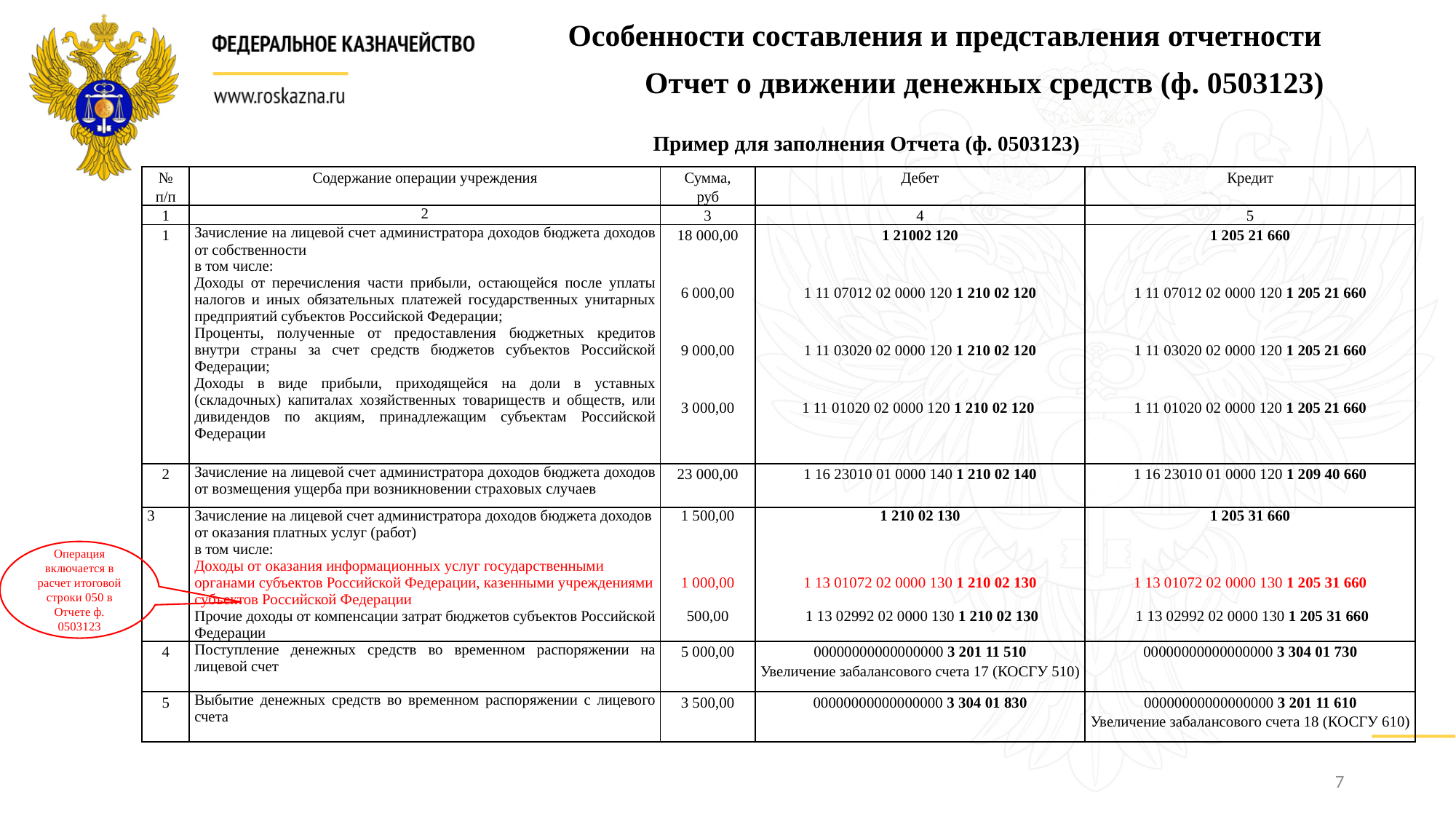

Особенности составления и представления отчетности
Отчет о движении денежных средств (ф. 0503123)
Пример для заполнения Отчета (ф. 0503123)
| № п/п | Содержание операции учреждения | Сумма, руб | Дебет | Кредит |
| --- | --- | --- | --- | --- |
| 1 | 2 | 3 | 4 | 5 |
| 1 | Зачисление на лицевой счет администратора доходов бюджета доходов от собственности в том числе: Доходы от перечисления части прибыли, остающейся после уплаты налогов и иных обязательных платежей государственных унитарных предприятий субъектов Российской Федерации; Проценты, полученные от предоставления бюджетных кредитов внутри страны за счет средств бюджетов субъектов Российской Федерации; Доходы в виде прибыли, приходящейся на доли в уставных (складочных) капиталах хозяйственных товариществ и обществ, или дивидендов по акциям, принадлежащим субъектам Российской Федерации | 18 000,00     6 000,00   9 000,00     3 000,00 | 1 21002 120     1 11 07012 02 0000 120 1 210 02 120     1 11 03020 02 0000 120 1 210 02 120     1 11 01020 02 0000 120 1 210 02 120 | 1 205 21 660     1 11 07012 02 0000 120 1 205 21 660     1 11 03020 02 0000 120 1 205 21 660     1 11 01020 02 0000 120 1 205 21 660 |
| 2 | Зачисление на лицевой счет администратора доходов бюджета доходов от возмещения ущерба при возникновении страховых случаев | 23 000,00 | 1 16 23010 01 0000 140 1 210 02 140 | 1 16 23010 01 0000 120 1 209 40 660 |
| 3 | Зачисление на лицевой счет администратора доходов бюджета доходов от оказания платных услуг (работ) в том числе: Доходы от оказания информационных услуг государственными органами субъектов Российской Федерации, казенными учреждениями субъектов Российской Федерации Прочие доходы от компенсации затрат бюджетов субъектов Российской Федерации | 1 500,00       1 000,00   500,00 | 1 210 02 130       1 13 01072 02 0000 130 1 210 02 130    1 13 02992 02 0000 130 1 210 02 130 | 1 205 31 660       1 13 01072 02 0000 130 1 205 31 660    1 13 02992 02 0000 130 1 205 31 660 |
| 4 | Поступление денежных средств во временном распоряжении на лицевой счет | 5 000,00 | 00000000000000000 3 201 11 510 Увеличение забалансового счета 17 (КОСГУ 510) | 00000000000000000 3 304 01 730 |
| 5 | Выбытие денежных средств во временном распоряжении с лицевого счета | 3 500,00 | 00000000000000000 3 304 01 830 | 00000000000000000 3 201 11 610 Увеличение забалансового счета 18 (КОСГУ 610) |
Операция включается в расчет итоговой строки 050 в Отчете ф. 0503123
7